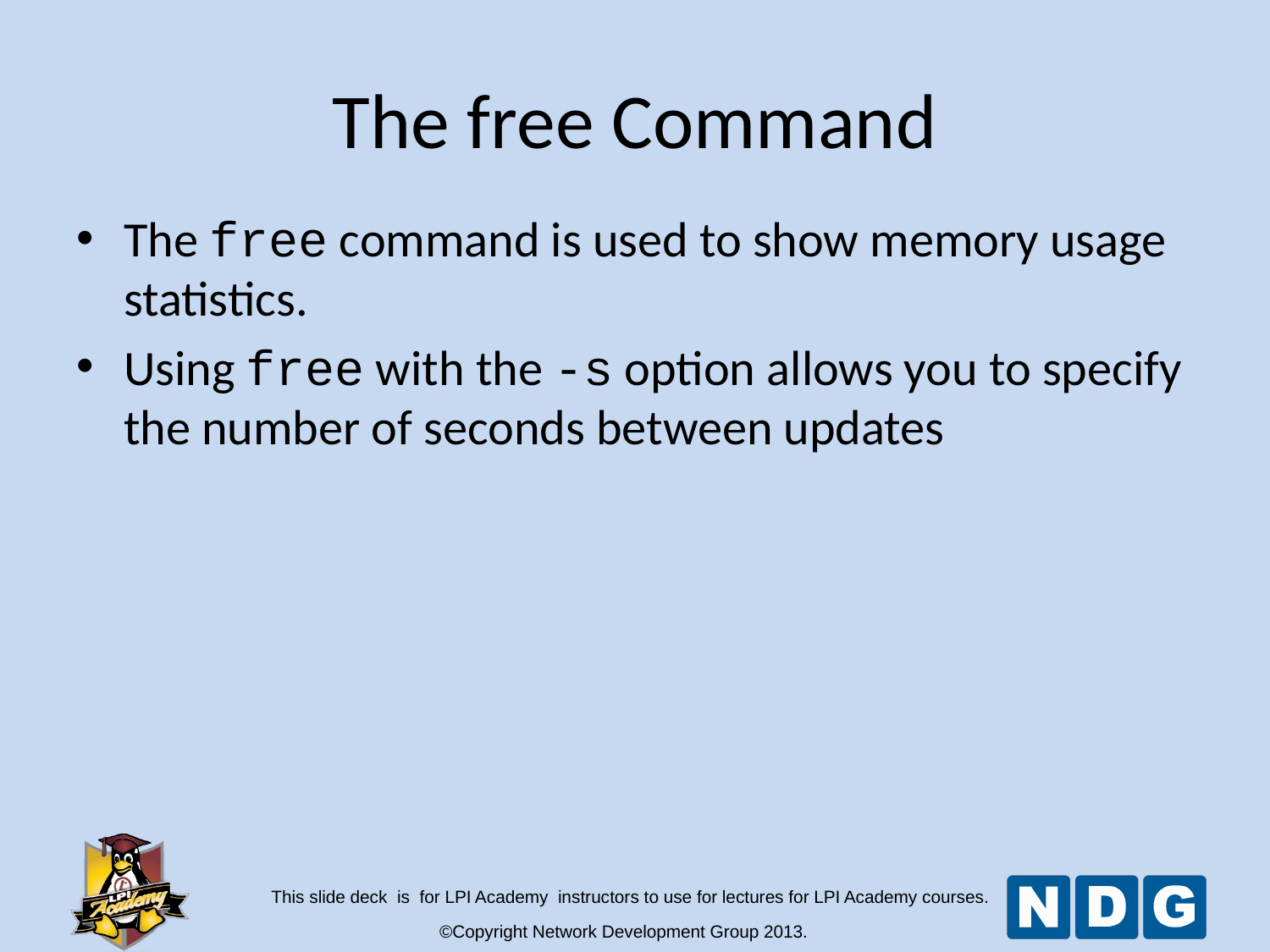

The free Command
The free command is used to show memory usage statistics.
Using free with the -s option allows you to specify the number of seconds between updates